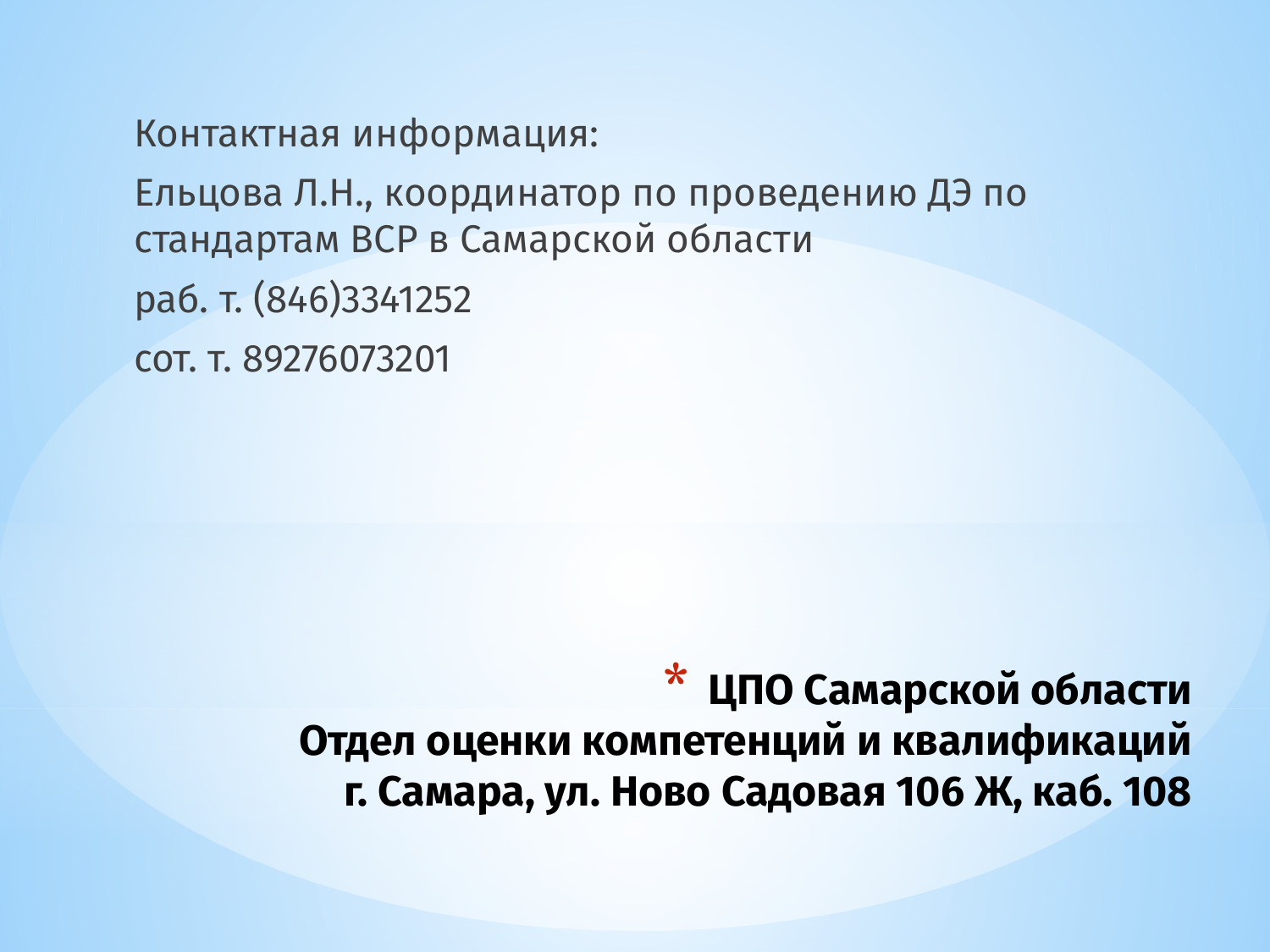

Контактная информация:
Ельцова Л.Н., координатор по проведению ДЭ по стандартам ВСР в Самарской области
раб. т. (846)3341252
сот. т. 89276073201

# ЦПО Самарской области Отдел оценки компетенций и квалификаций г. Самара, ул. Ново Садовая 106 Ж, каб. 108